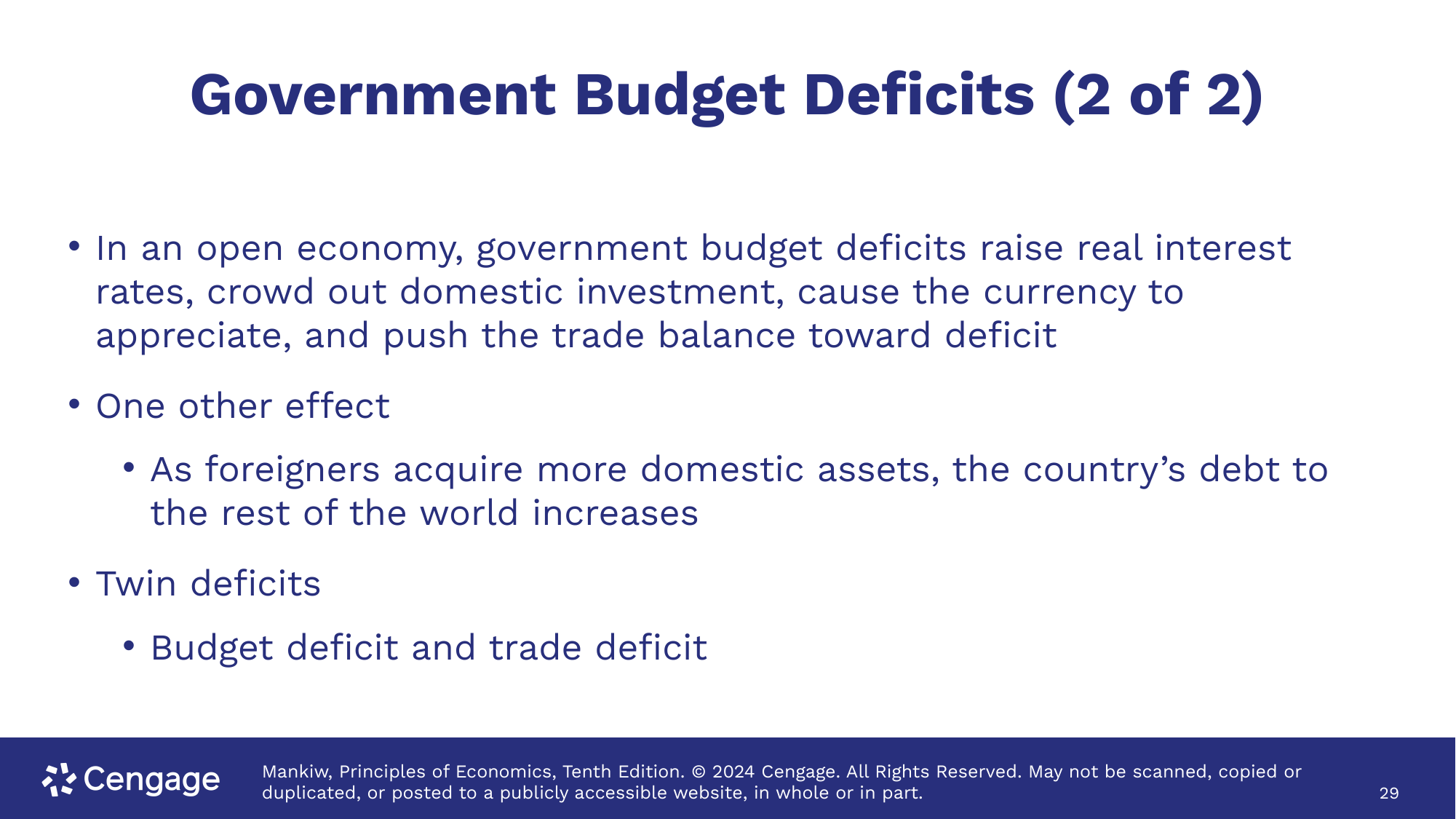

# Government Budget Deficits (2 of 2)
In an open economy, government budget deficits raise real interest rates, crowd out domestic investment, cause the currency to appreciate, and push the trade balance toward deficit
One other effect
As foreigners acquire more domestic assets, the country’s debt to the rest of the world increases
Twin deficits
Budget deficit and trade deficit